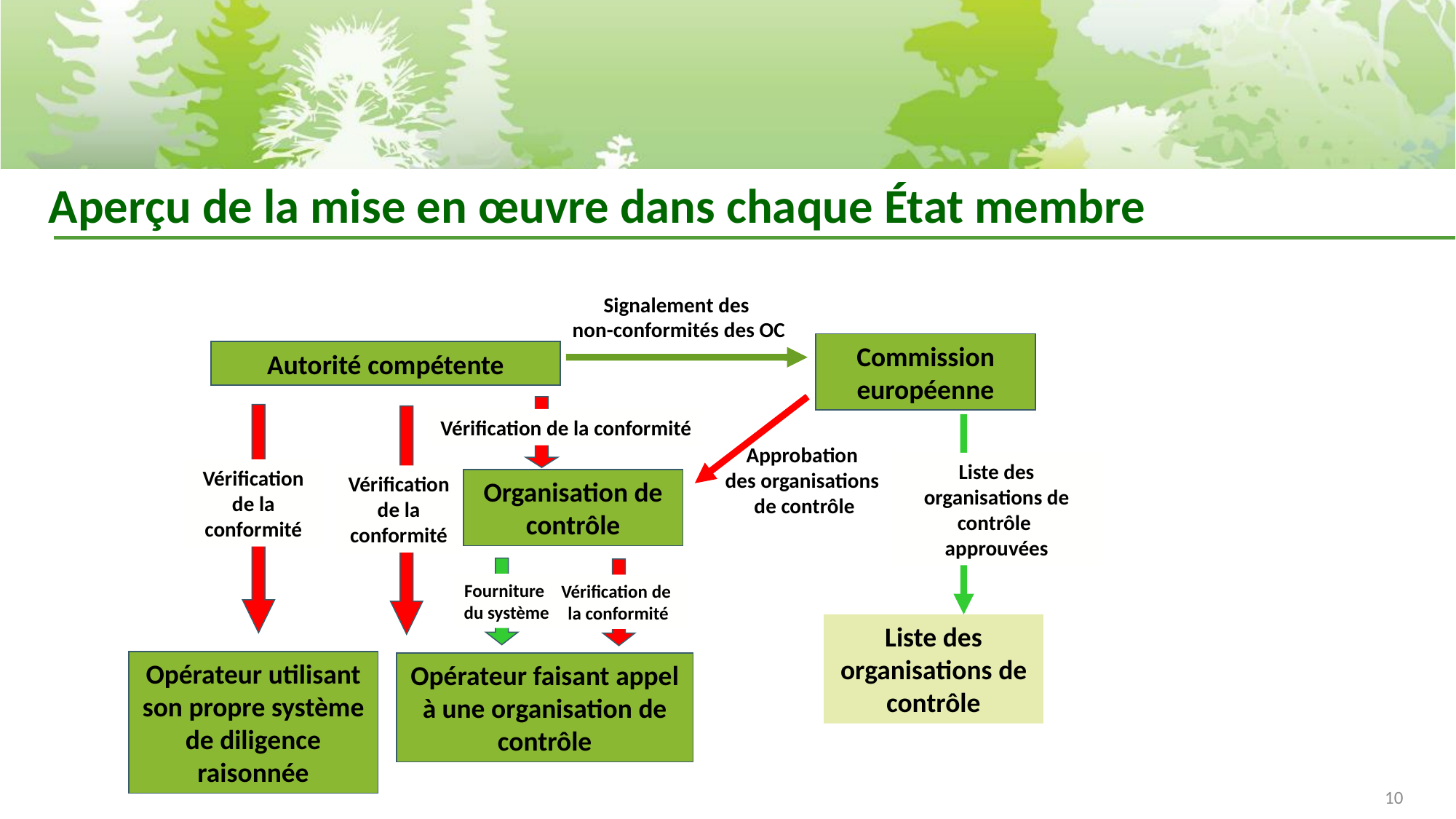

# Aperçu de la mise en œuvre dans chaque État membre
Signalement des
non-conformités des OC
Commission européenne
Autorité compétente

Vérification de la conformité

Approbation
des organisations
de contrôle
Liste des
 organisations de
contrôle
approuvées
Vérification de la conformité
Organisation de contrôle

Fourniture
du système
Vérification de
la conformité
Liste des organisations de contrôle
Opérateur utilisant son propre système de diligence raisonnée
Opérateur faisant appel à une organisation de contrôle

Vérification de la conformité
10